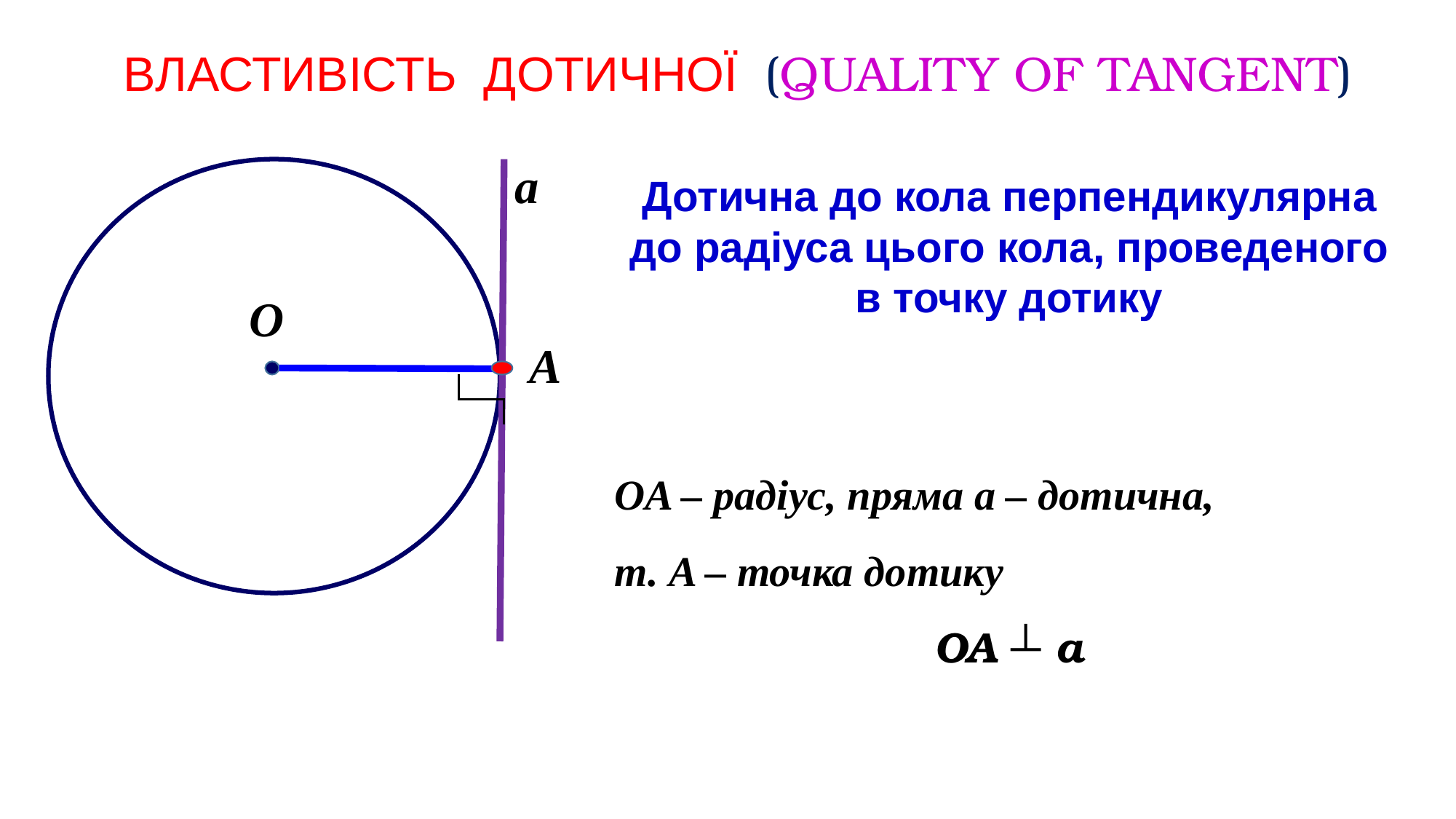

ВЛАСТИВІСТЬ  ДОТИЧНОЇ  (QUALITY OF TANGENT)
a

Дотична до кола перпендикулярна до радіуса цього кола, проведеного в точку дотику
O
A

OA – радіус, пряма a – дотична,
т. A – точка дотику
OA ┴ a